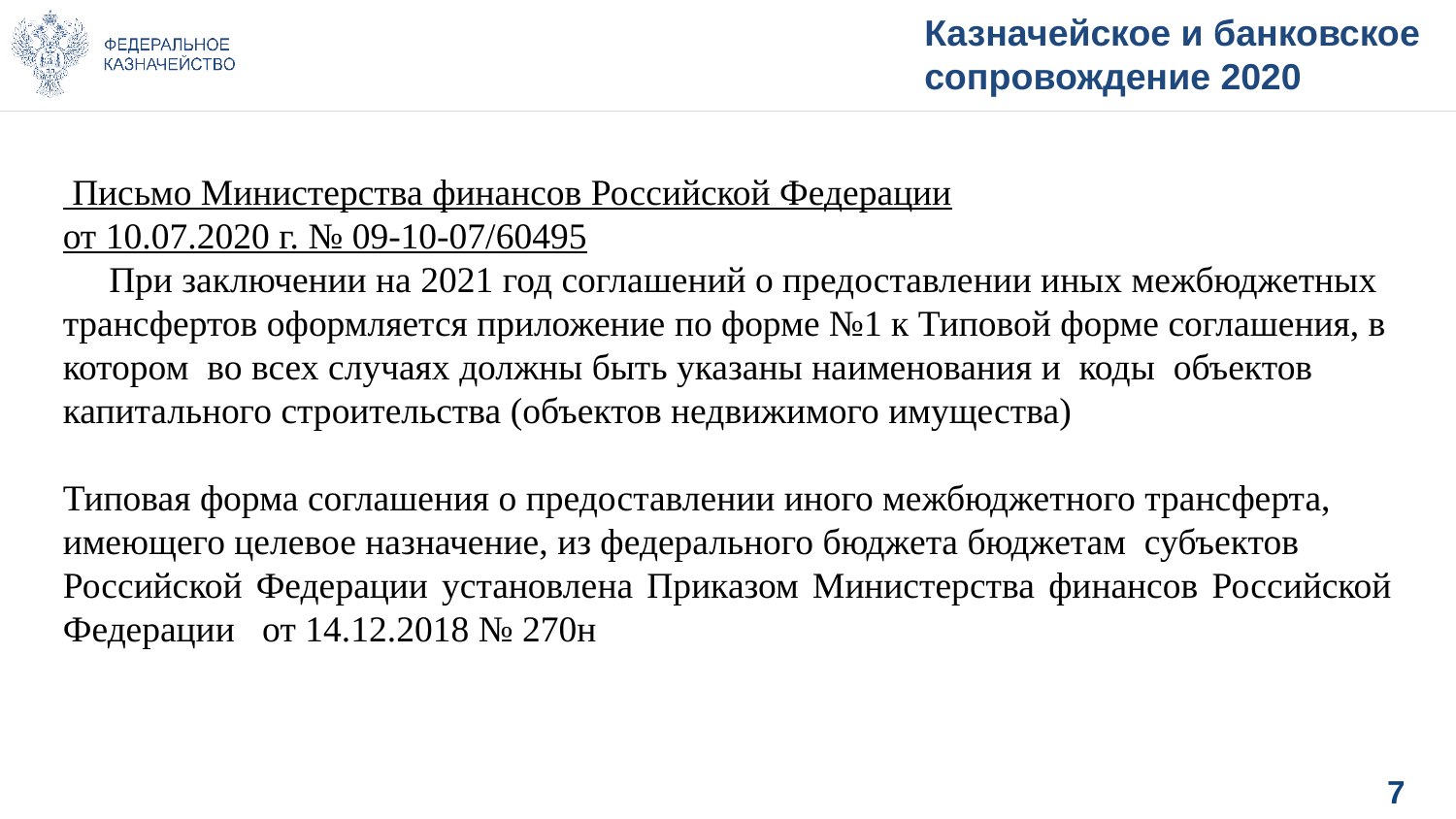

Казначейское и банковское сопровождение 2020

 Письмо Министерства финансов Российской Федерации
от 10.07.2020 г. № 09-10-07/60495
     При заключении на 2021 год соглашений о предоставлении иных межбюджетных
трансфертов оформляется приложение по форме №1 к Типовой форме соглашения, в котором  во всех случаях должны быть указаны наименования и  коды  объектов капитального строительства (объектов недвижимого имущества)

Типовая форма соглашения о предоставлении иного межбюджетного трансферта,
имеющего целевое назначение, из федерального бюджета бюджетам  субъектов
Российской Федерации установлена Приказом Министерства финансов Российской Федерации   от 14.12.2018 № 270н

7